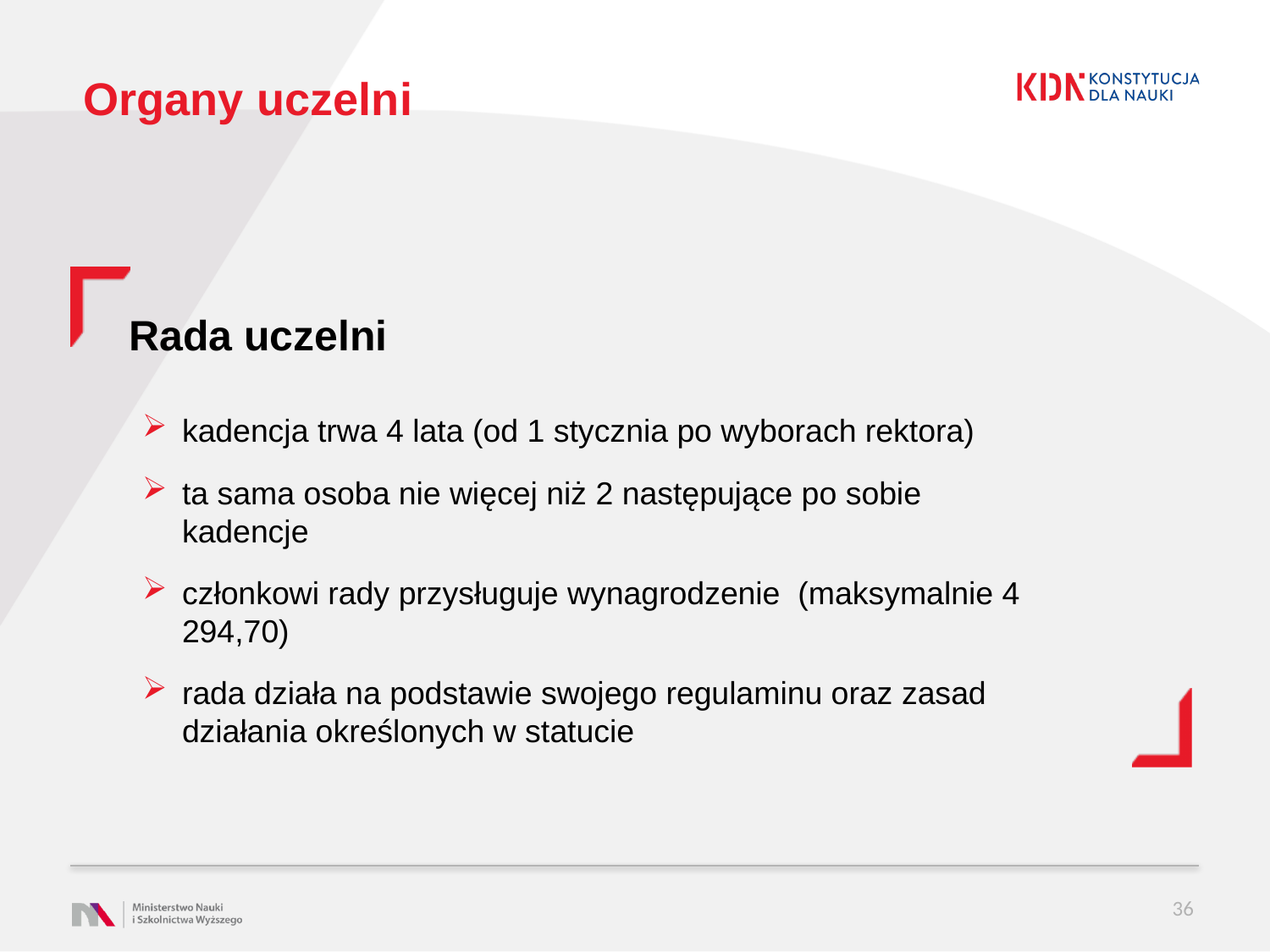

# Organy uczelni
Rada uczelni
kadencja trwa 4 lata (od 1 stycznia po wyborach rektora)
ta sama osoba nie więcej niż 2 następujące po sobie kadencje
członkowi rady przysługuje wynagrodzenie  (maksymalnie 4 294,70)
rada działa na podstawie swojego regulaminu oraz zasad działania określonych w statucie

36